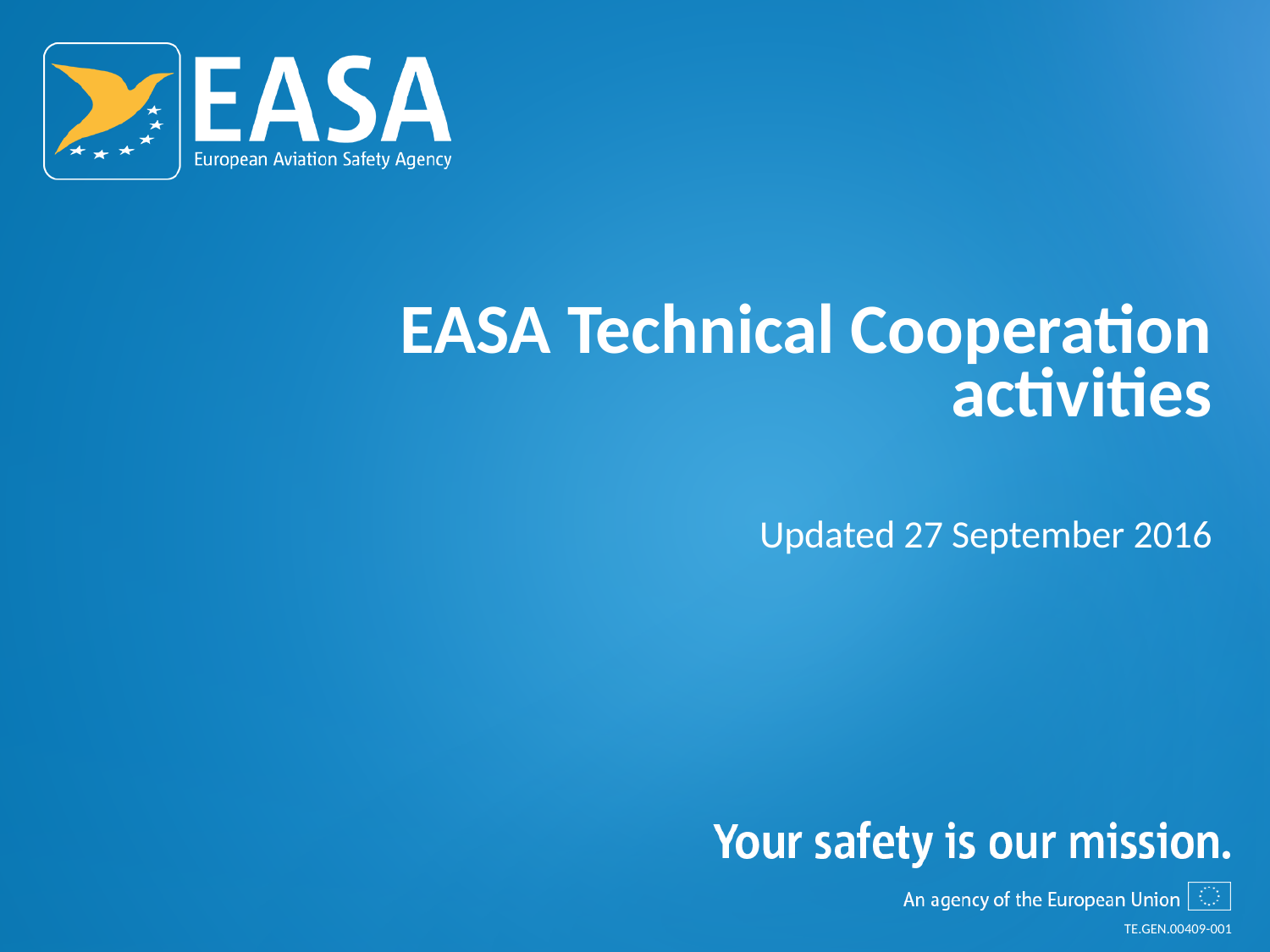

# EASA Technical Cooperation activities
Updated 27 September 2016
TE.GEN.00409-001